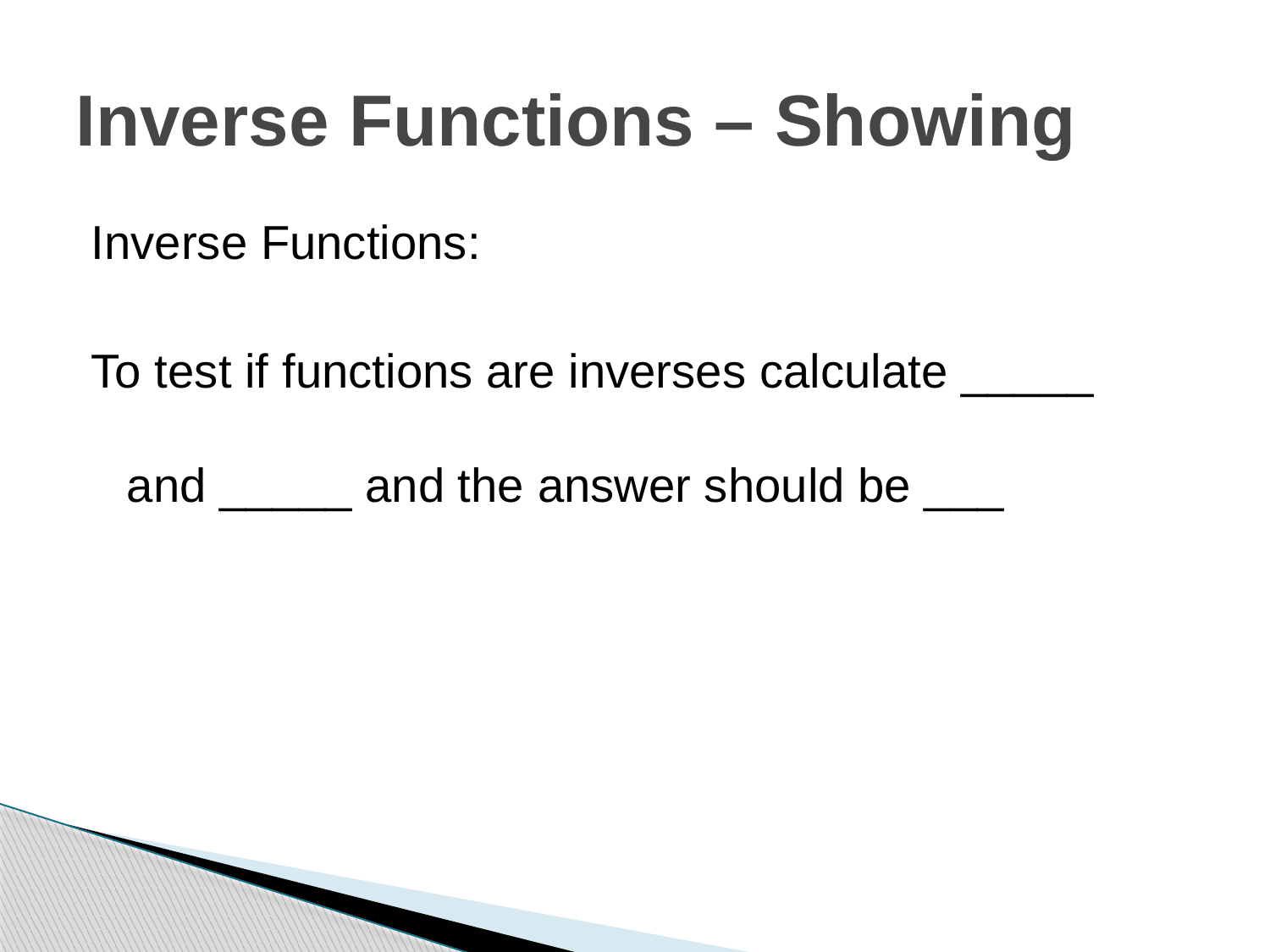

# Inverse Functions – Showing
Inverse Functions:

To test if functions are inverses calculate _____
and _____ and the answer should be ___